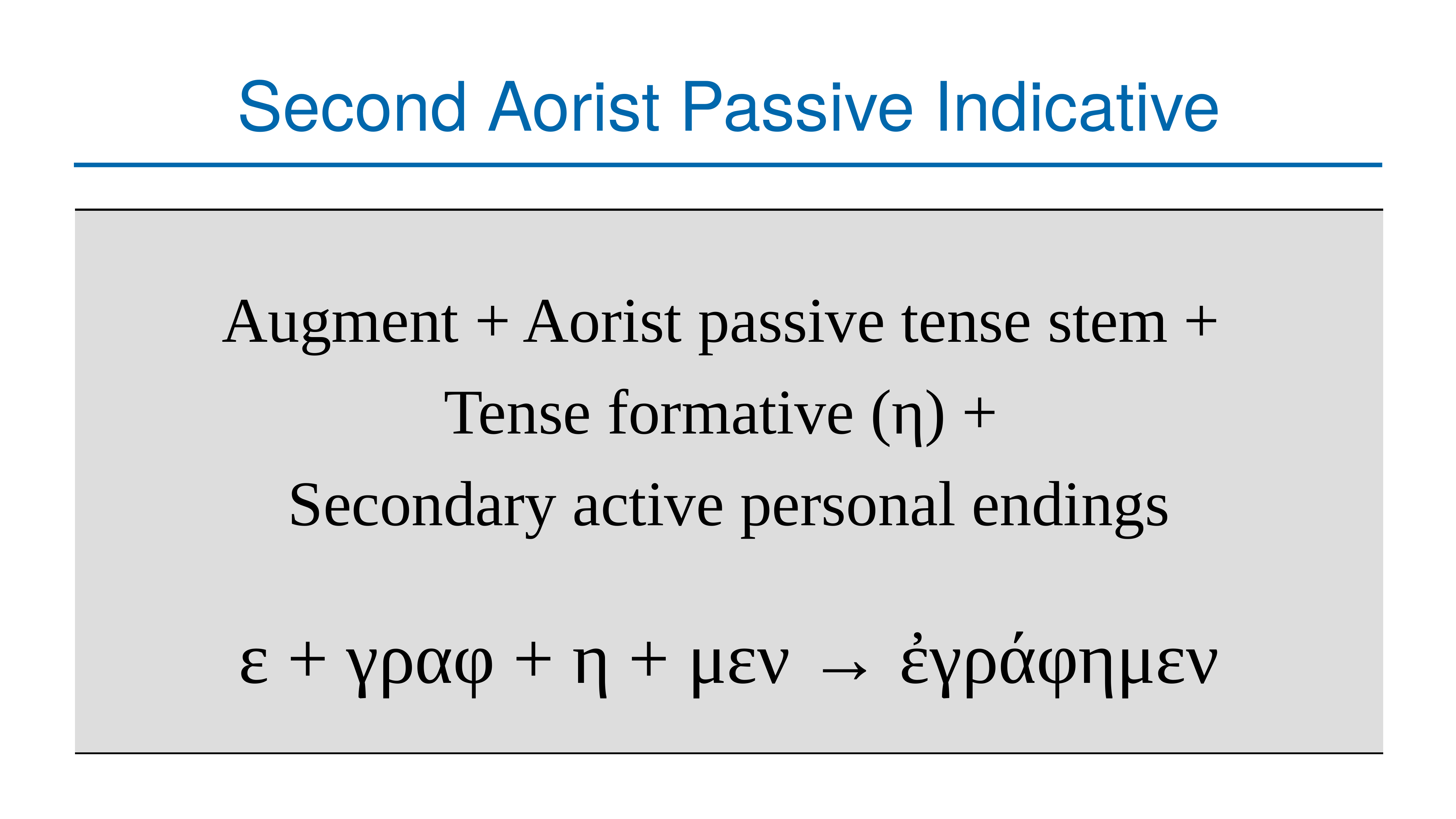

# Second Aorist Passive Indicative
| Augment + Aorist passive tense stem + Tense formative (η) + Secondary active personal endings ε + γραφ + η + μεν → ἐγράφημεν |
| --- |